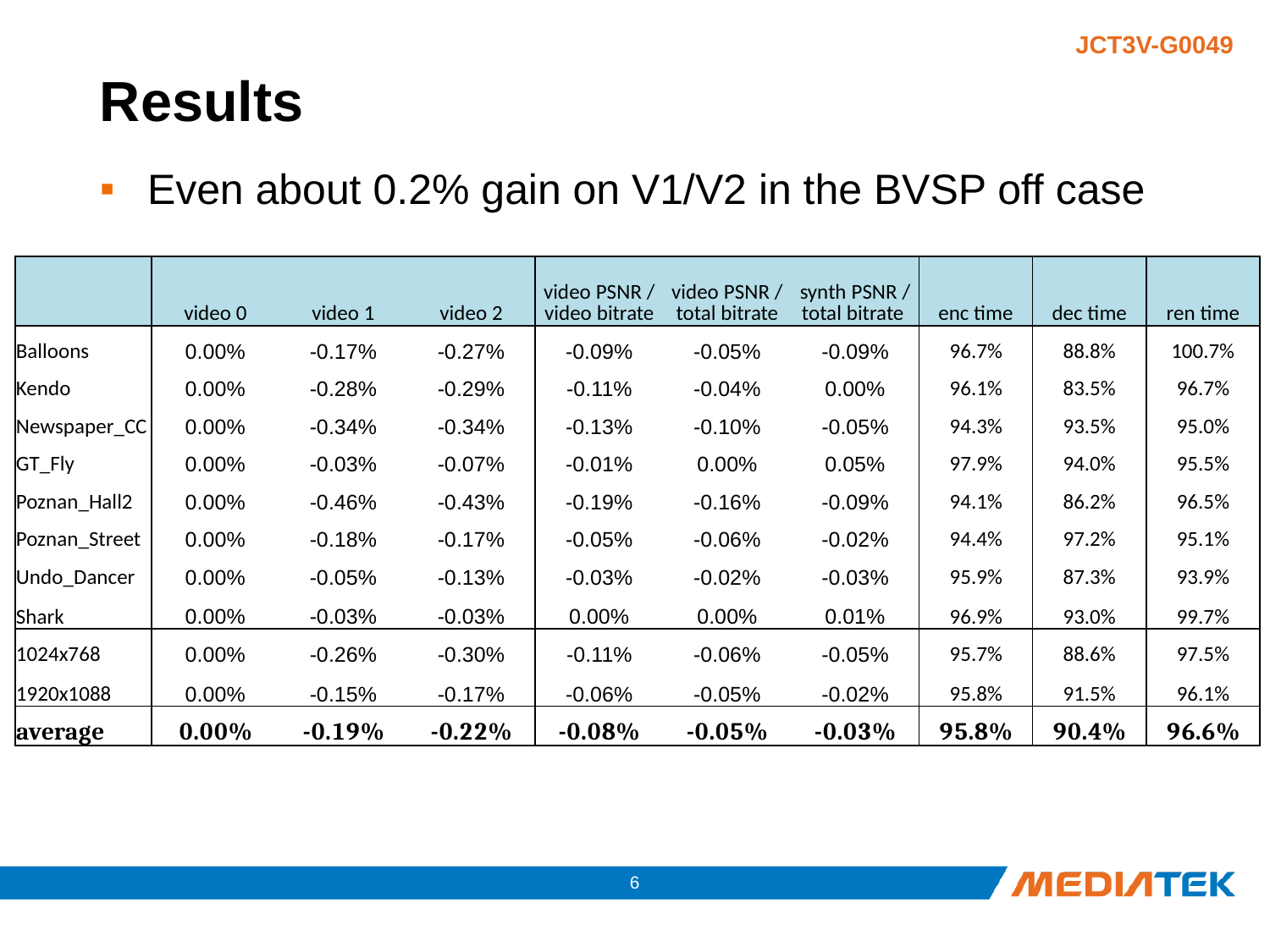

# Results
Even about 0.2% gain on V1/V2 in the BVSP off case
|  | video 0 | video 1 | video 2 | video PSNR / video bitrate | video PSNR / total bitrate | synth PSNR / total bitrate | enc time | dec time | ren time |
| --- | --- | --- | --- | --- | --- | --- | --- | --- | --- |
| Balloons | 0.00% | -0.17% | -0.27% | -0.09% | -0.05% | -0.09% | 96.7% | 88.8% | 100.7% |
| Kendo | 0.00% | -0.28% | -0.29% | -0.11% | -0.04% | 0.00% | 96.1% | 83.5% | 96.7% |
| Newspaper\_CC | 0.00% | -0.34% | -0.34% | -0.13% | -0.10% | -0.05% | 94.3% | 93.5% | 95.0% |
| GT\_Fly | 0.00% | -0.03% | -0.07% | -0.01% | 0.00% | 0.05% | 97.9% | 94.0% | 95.5% |
| Poznan\_Hall2 | 0.00% | -0.46% | -0.43% | -0.19% | -0.16% | -0.09% | 94.1% | 86.2% | 96.5% |
| Poznan\_Street | 0.00% | -0.18% | -0.17% | -0.05% | -0.06% | -0.02% | 94.4% | 97.2% | 95.1% |
| Undo\_Dancer | 0.00% | -0.05% | -0.13% | -0.03% | -0.02% | -0.03% | 95.9% | 87.3% | 93.9% |
| Shark | 0.00% | -0.03% | -0.03% | 0.00% | 0.00% | 0.01% | 96.9% | 93.0% | 99.7% |
| 1024x768 | 0.00% | -0.26% | -0.30% | -0.11% | -0.06% | -0.05% | 95.7% | 88.6% | 97.5% |
| 1920x1088 | 0.00% | -0.15% | -0.17% | -0.06% | -0.05% | -0.02% | 95.8% | 91.5% | 96.1% |
| average | 0.00% | -0.19% | -0.22% | -0.08% | -0.05% | -0.03% | 95.8% | 90.4% | 96.6% |
6